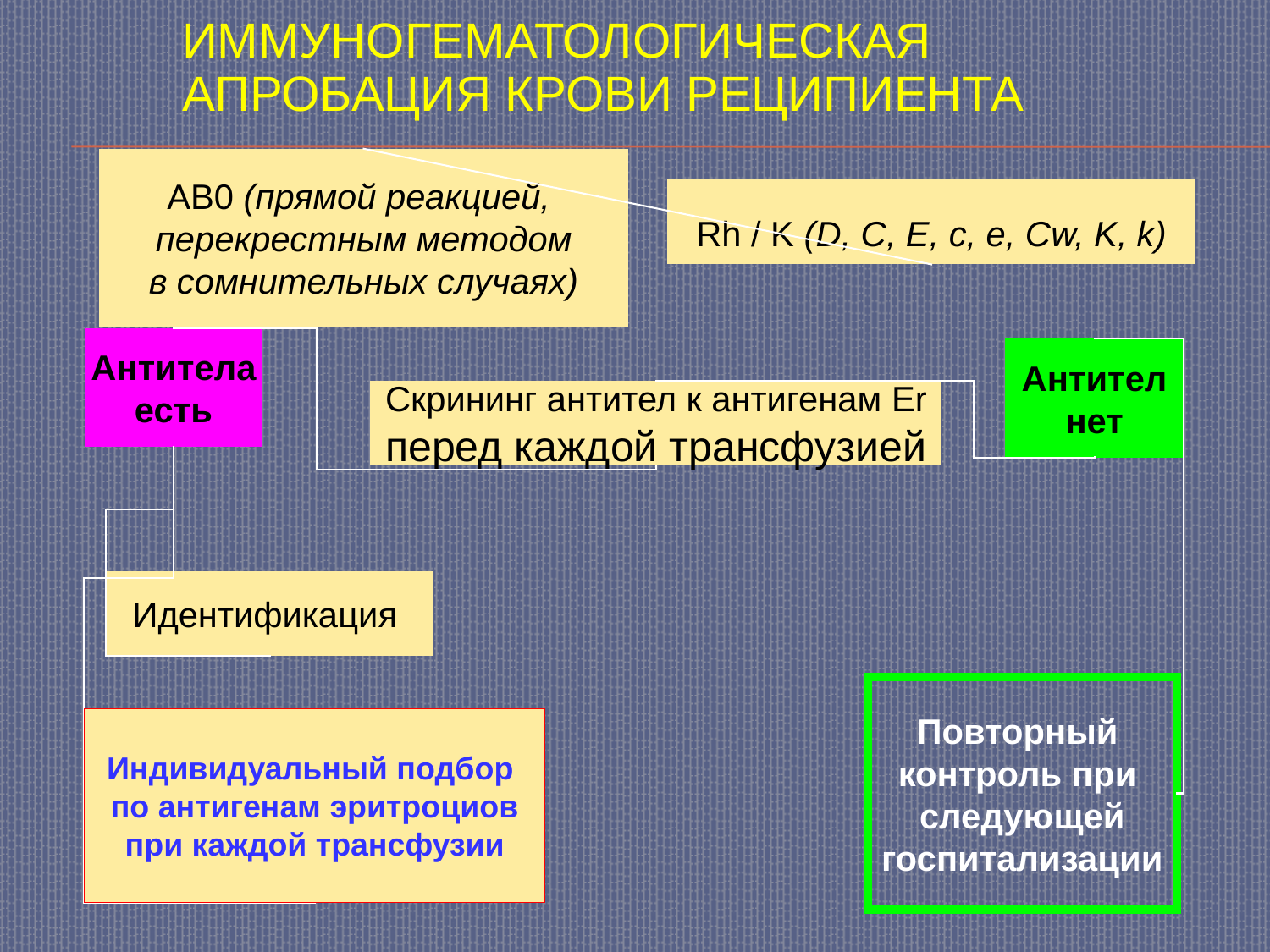

# Иммуногематологическая апробация крови реципиента
АВ0 (прямой реакцией,
перекрестным методом
в сомнительных случаях)

Rh / K (D, C, E, c, е, Сw, K, k)

Антитела
есть
Антител
нет
Скрининг антител к антигенам Er
перед каждой трансфузией
Идентификация
Повторный
контроль при
следующей
госпитализации
Индивидуальный подбор
по антигенам эритроциов
при каждой трансфузии